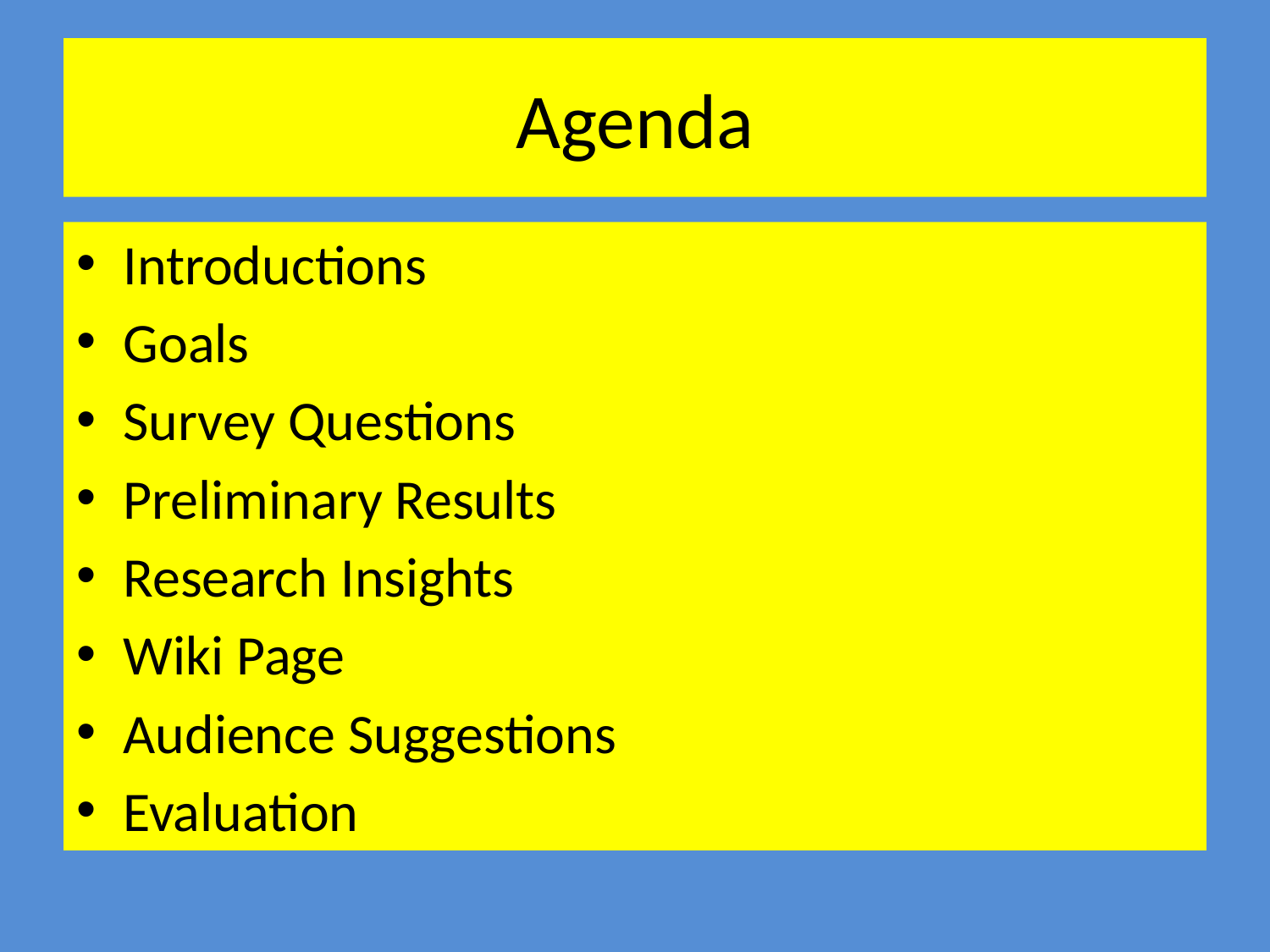

# Agenda
Introductions
Goals
Survey Questions
Preliminary Results
Research Insights
Wiki Page
Audience Suggestions
Evaluation